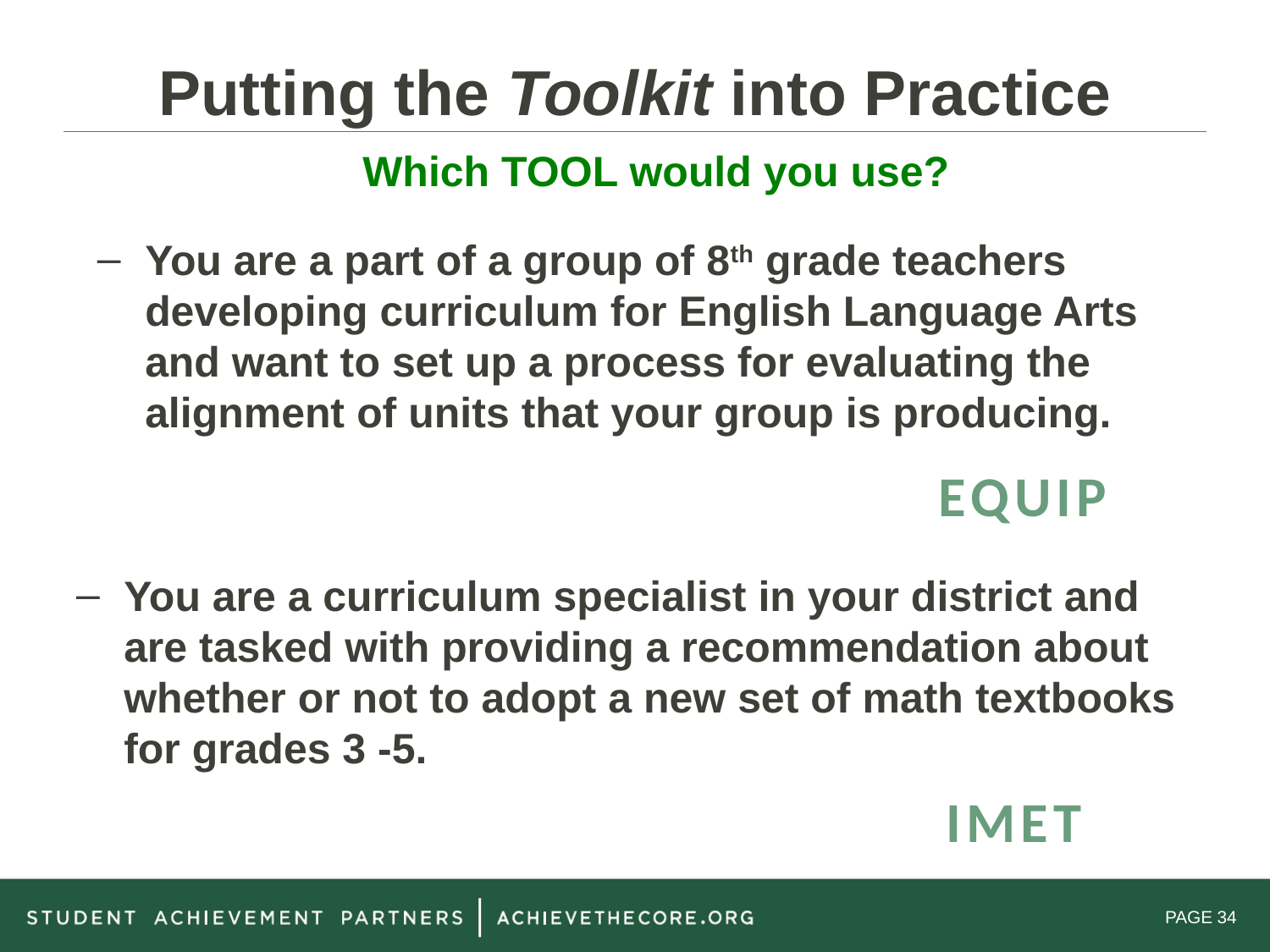

# Putting the Toolkit into Practice
Which TOOL would you use?
You are a part of a group of 8th grade teachers developing curriculum for English Language Arts and want to set up a process for evaluating the alignment of units that your group is producing.

EQUIP
You are a curriculum specialist in your district and are tasked with providing a recommendation about whether or not to adopt a new set of math textbooks for grades 3 -5.

IMET